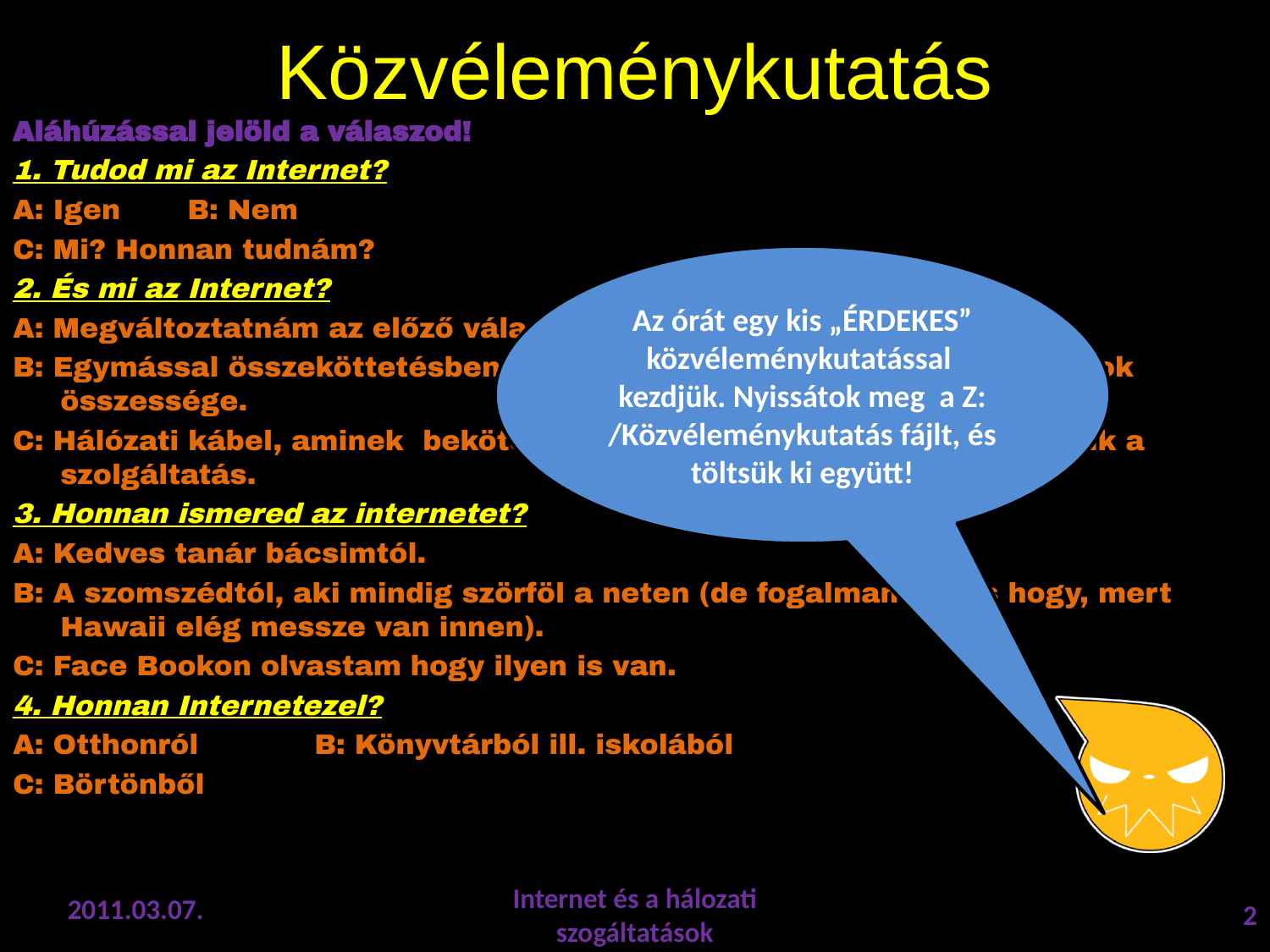

# Közvéleménykutatás
Aláhúzással jelöld a válaszod!
1. Tudod mi az Internet?
A: Igen	B: Nem
C: Mi? Honnan tudnám?
2. És mi az Internet?
A: Megváltoztatnám az előző válaszom.
B: Egymással összeköttetésben álló, sokszor nem kompatibilis hálózatok összessége.
C: Hálózati kábel, aminek  bekötésével a számítógépen elérhetővé válik a szolgáltatás.
3. Honnan ismered az internetet?
A: Kedves tanár bácsimtól.
B: A szomszédtól, aki mindig szörföl a neten (de fogalmam sincs hogy, mert Hawaii elég messze van innen).
C: Face Bookon olvastam hogy ilyen is van.
4. Honnan Internetezel?
A: Otthonról	B: Könyvtárból ill. iskolából
C: Börtönből

Az órát egy kis „ÉRDEKES” közvéleménykutatással  kezdjük. Nyissátok meg  a Z: /Közvéleménykutatás fájlt, és töltsük ki együtt!
Internet és a hálozati szogáltatások
2
2011.03.07.